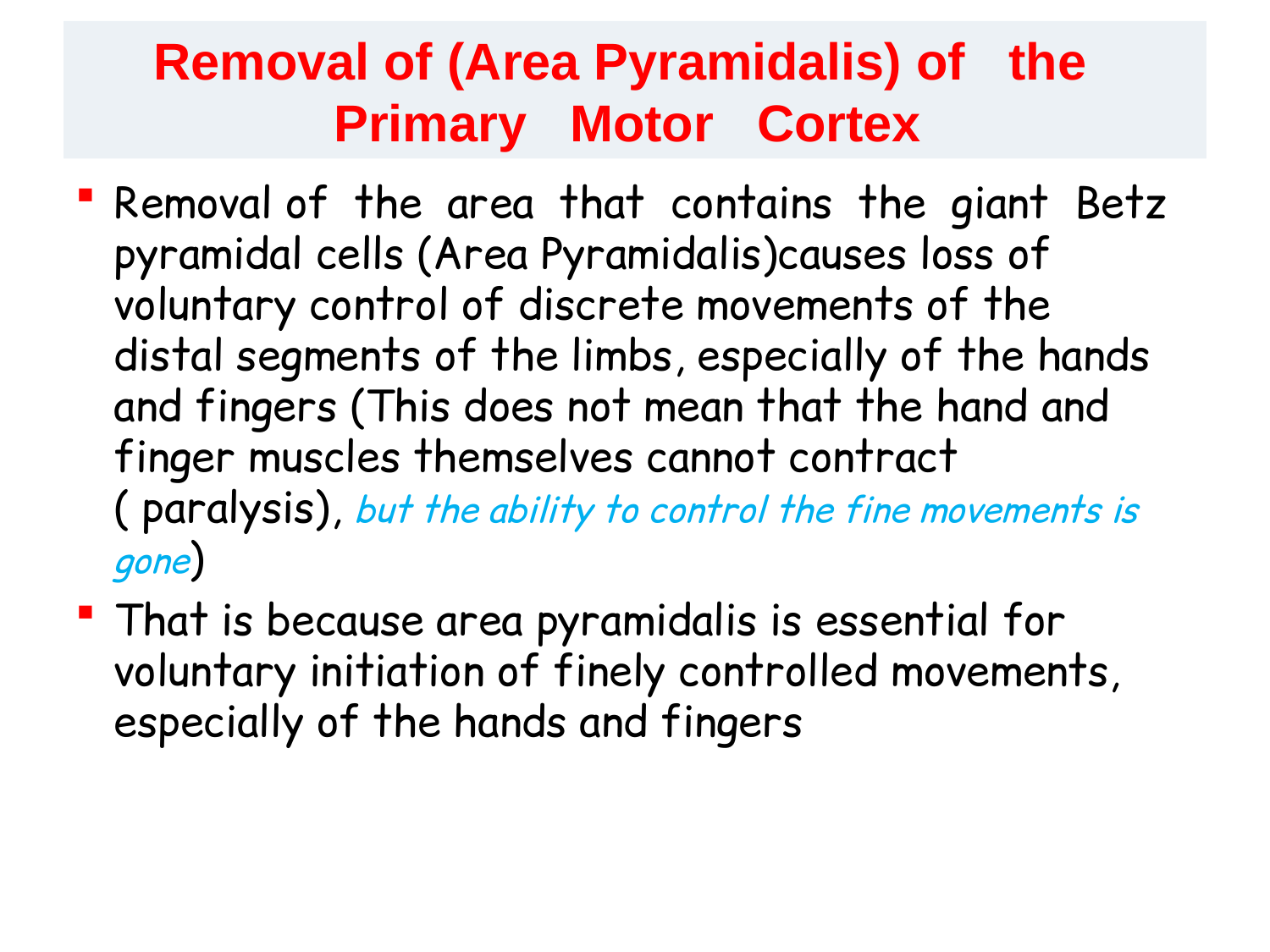

# Removal of (Area Pyramidalis) of   the   Primary   Motor   Cortex
Removal of  the  area  that  contains  the  giant  Betz  pyramidal cells (Area Pyramidalis)causes loss of voluntary control of discrete movements of the   distal segments of the limbs, especially of the hands and fingers (This does not mean that the hand and finger muscles themselves cannot contract  ( paralysis), but the ability to control the fine movements is gone)
That is because area pyramidalis is essential for voluntary initiation of finely controlled movements, especially of the hands and fingers